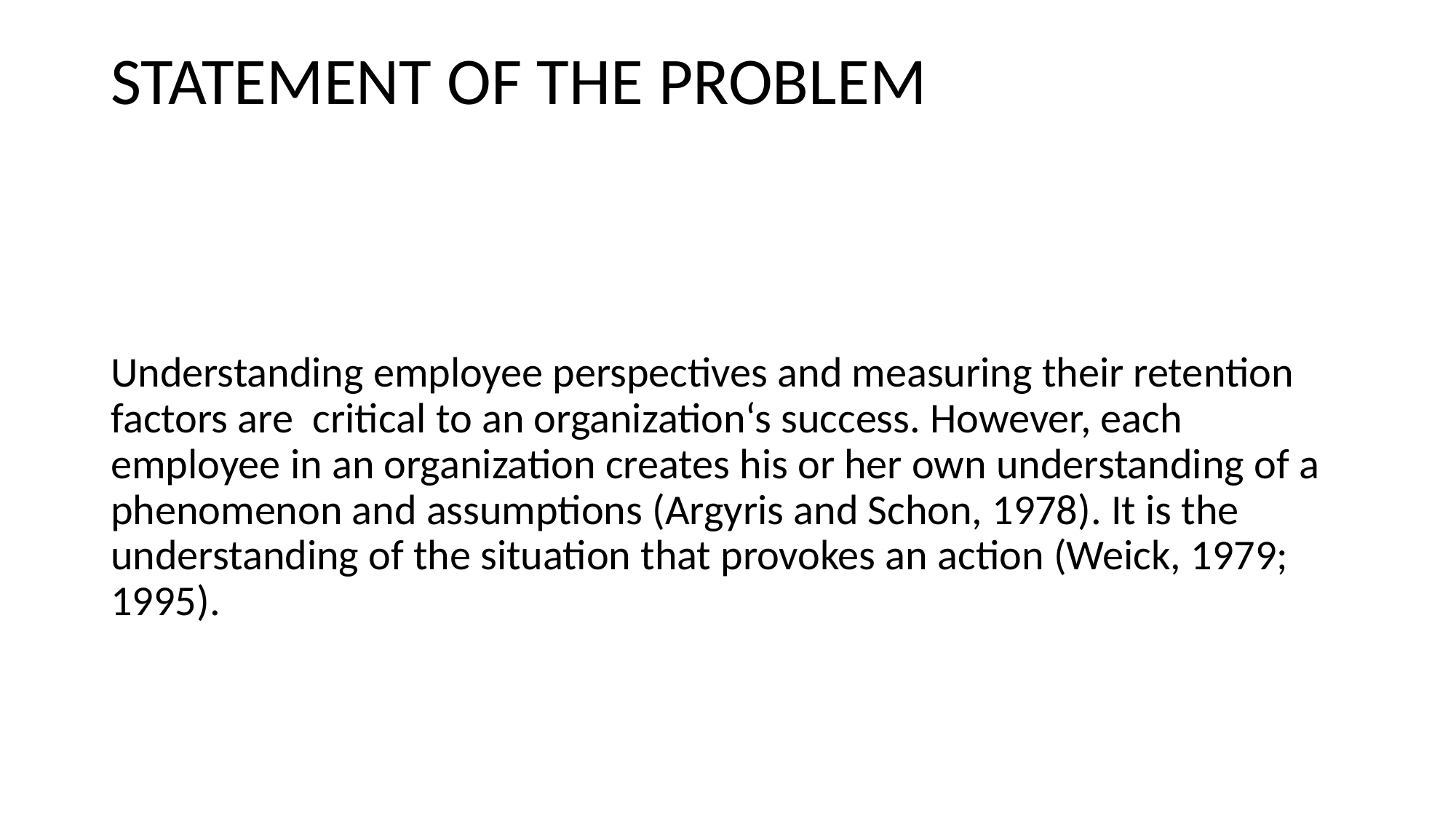

# STATEMENT OF THE PROBLEM

Understanding employee perspectives and measuring their retention factors are  critical to an organization‘s success. However, each employee in an organization creates his or her own understanding of a phenomenon and assumptions (Argyris and Schon, 1978). It is the understanding of the situation that provokes an action (Weick, 1979; 1995).